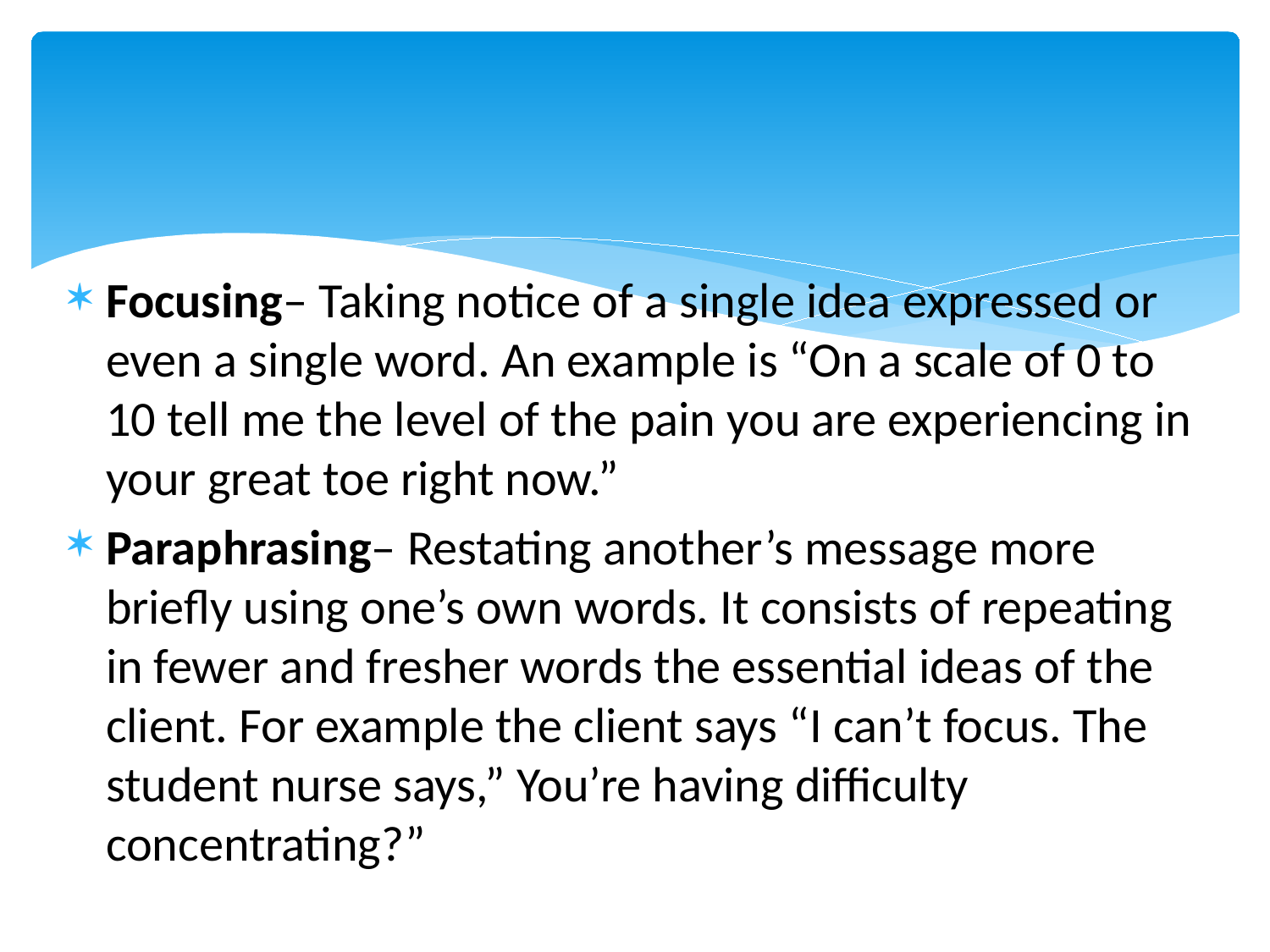

Focusing– Taking notice of a single idea expressed or even a single word. An example is “On a scale of 0 to 10 tell me the level of the pain you are experiencing in your great toe right now.”
Paraphrasing– Restating another’s message more briefly using one’s own words. It consists of repeating in fewer and fresher words the essential ideas of the client. For example the client says “I can’t focus. The student nurse says,” You’re having difficulty concentrating?”